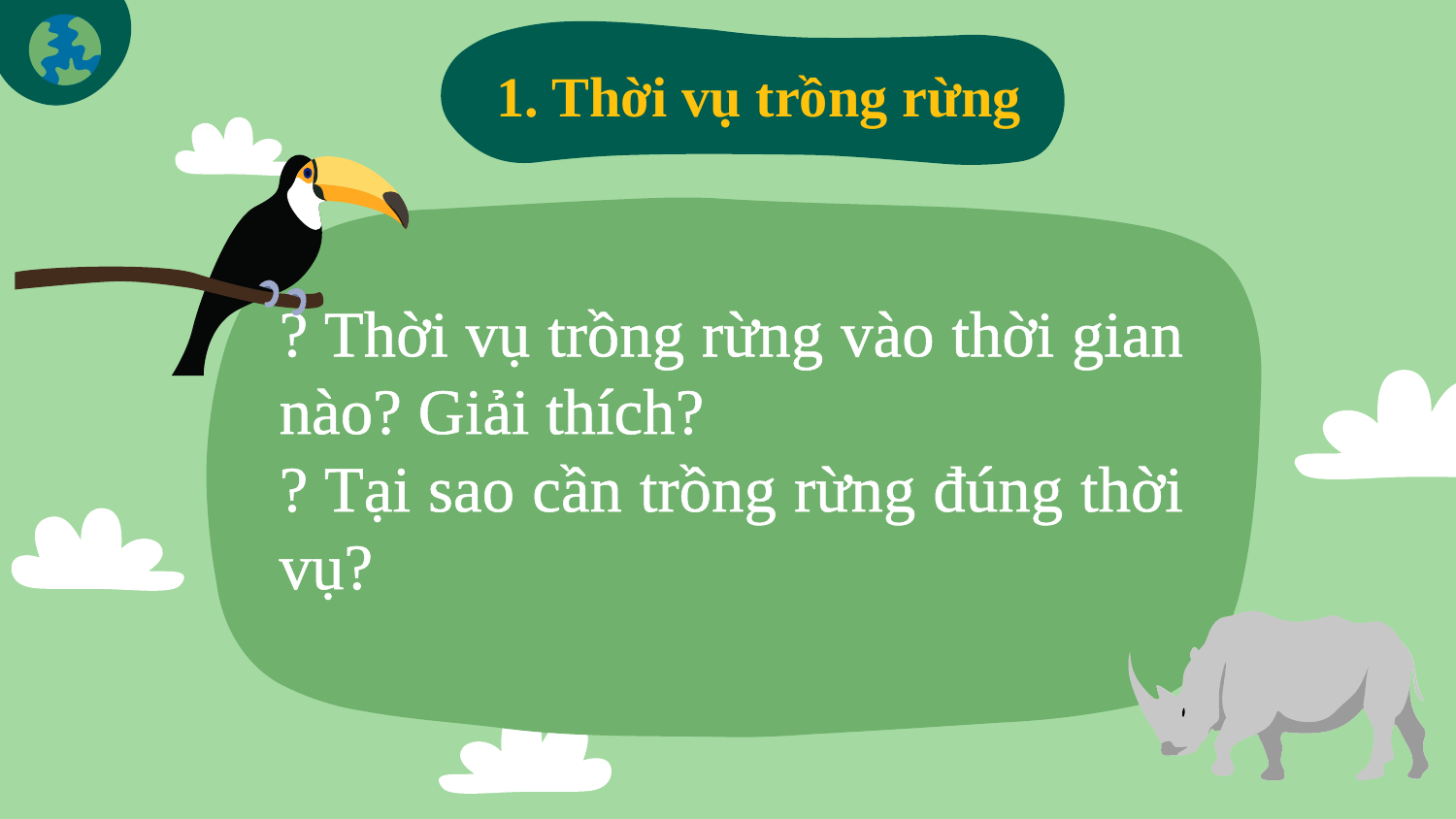

1. Thời vụ trồng rừng

? Thời vụ trồng rừng vào thời gian nào? Giải thích?
? Tại sao cần trồng rừng đúng thời vụ?